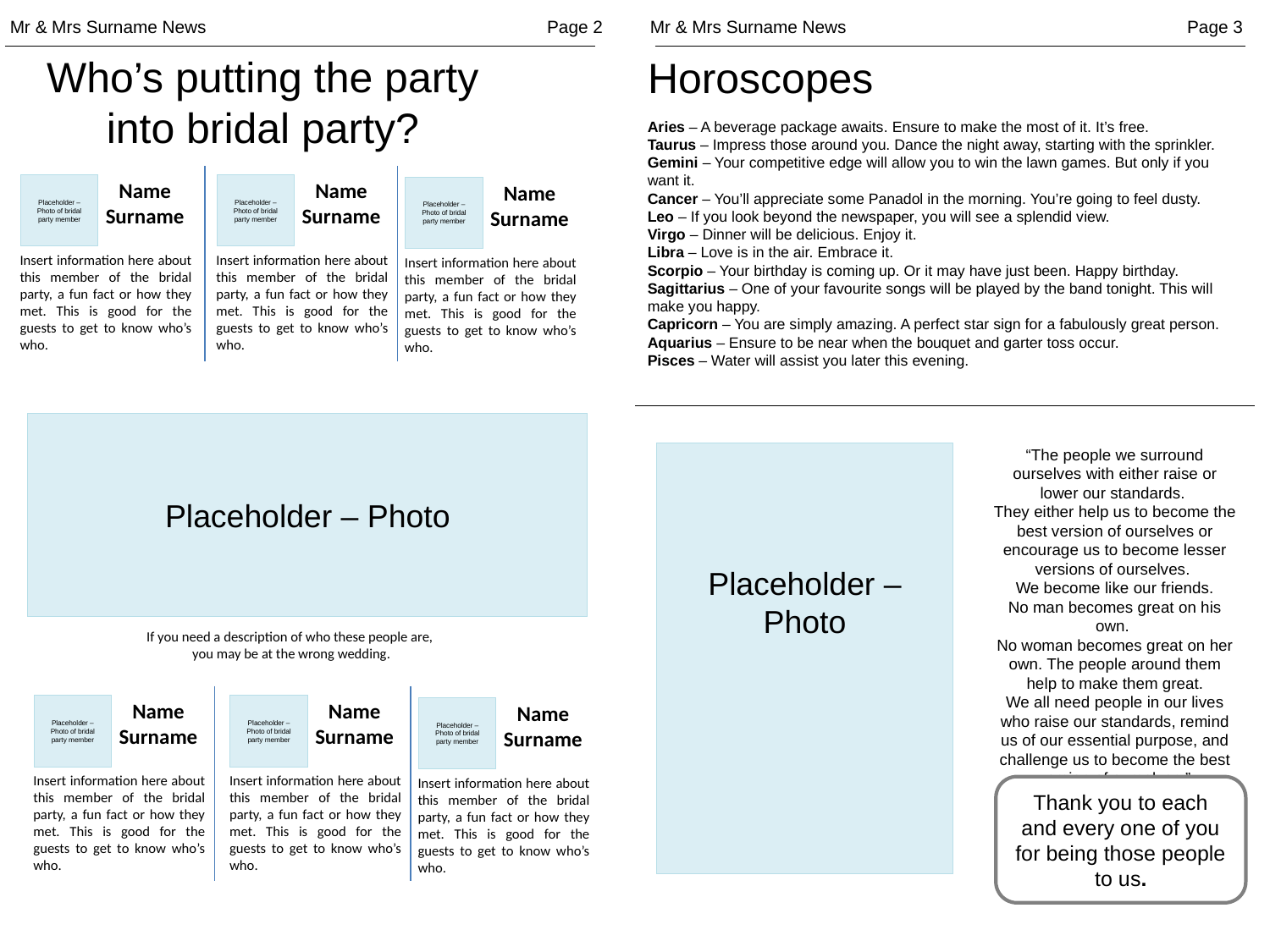

Mr & Mrs Surname News			      Page 2
Mr & Mrs Surname News			      Page 3
Who’s putting the party into bridal party?
Horoscopes
Aries – A beverage package awaits. Ensure to make the most of it. It’s free.
Taurus – Impress those around you. Dance the night away, starting with the sprinkler.
Gemini – Your competitive edge will allow you to win the lawn games. But only if you want it.
Cancer – You’ll appreciate some Panadol in the morning. You’re going to feel dusty.
Leo – If you look beyond the newspaper, you will see a splendid view.
Virgo – Dinner will be delicious. Enjoy it.
Libra – Love is in the air. Embrace it.
Scorpio – Your birthday is coming up. Or it may have just been. Happy birthday.
Sagittarius – One of your favourite songs will be played by the band tonight. This will make you happy.
Capricorn – You are simply amazing. A perfect star sign for a fabulously great person.
Aquarius – Ensure to be near when the bouquet and garter toss occur.
Pisces – Water will assist you later this evening.
Name
Surname
Name
Surname
Placeholder – Photo of bridal party member

Placeholder – Photo of bridal party member

Name
Surname
Placeholder – Photo of bridal party member

Insert information here about this member of the bridal party, a fun fact or how they met. This is good for the guests to get to know who’s who.
Insert information here about this member of the bridal party, a fun fact or how they met. This is good for the guests to get to know who’s who.
Insert information here about this member of the bridal party, a fun fact or how they met. This is good for the guests to get to know who’s who.
Placeholder – Photo

“The people we surround ourselves with either raise or lower our standards.
They either help us to become the best version of ourselves or encourage us to become lesser versions of ourselves.
We become like our friends.
No man becomes great on his own.
No woman becomes great on her own. The people around them help to make them great.
We all need people in our lives who raise our standards, remind us of our essential purpose, and challenge us to become the best version of ourselves.”

-Matthew Kelly

Placeholder – Photo

If you need a description of who these people are,
you may be at the wrong wedding.
Name
Surname
Name
Surname
Placeholder – Photo of bridal party member

Placeholder – Photo of bridal party member

Name
Surname
Placeholder – Photo of bridal party member

Insert information here about this member of the bridal party, a fun fact or how they met. This is good for the guests to get to know who’s who.
Insert information here about this member of the bridal party, a fun fact or how they met. This is good for the guests to get to know who’s who.
Insert information here about this member of the bridal party, a fun fact or how they met. This is good for the guests to get to know who’s who.
Thank you to each and every one of you for being those people to us.